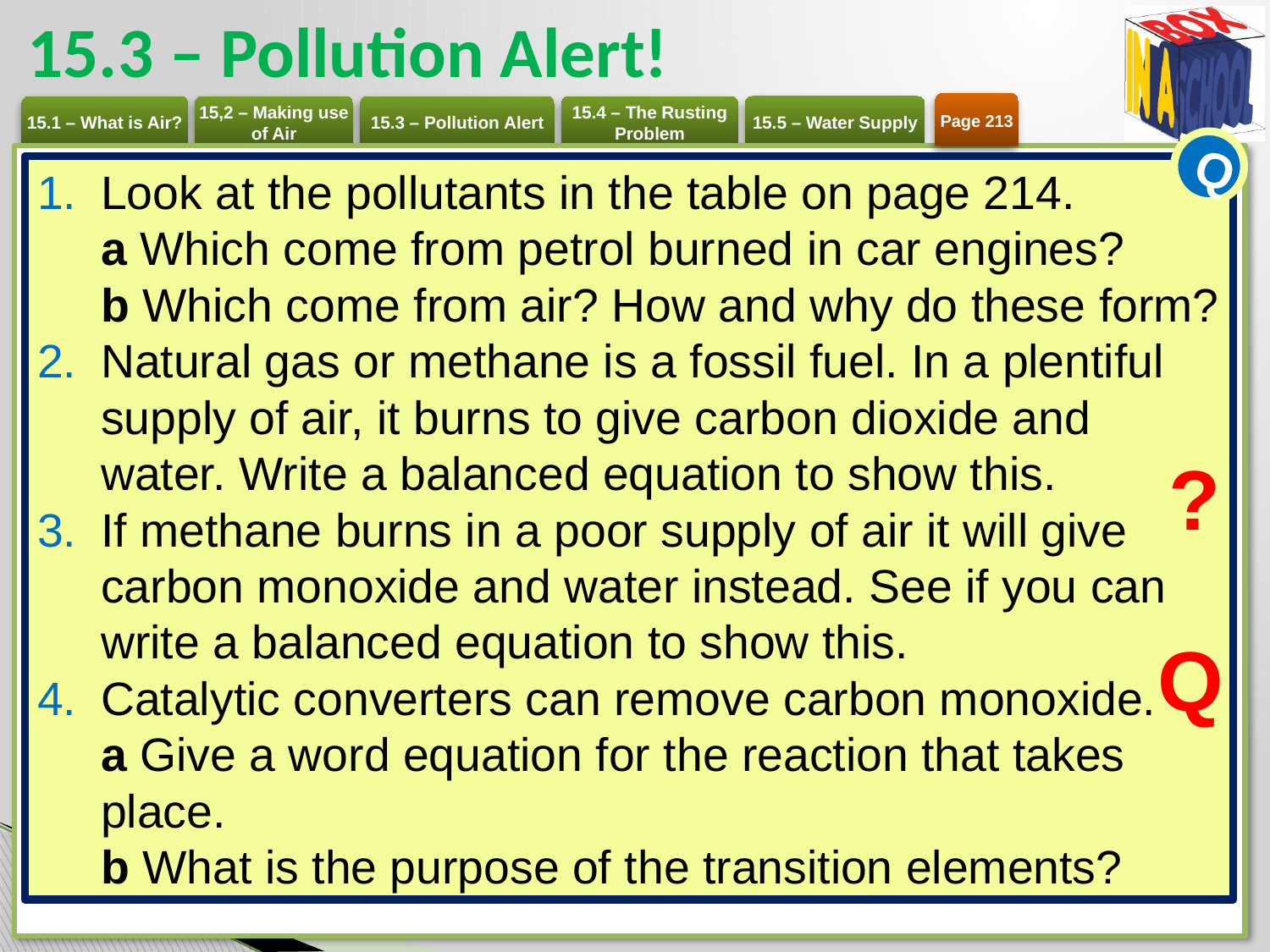

# 15.3 – Pollution Alert!
Page 213
Q
Look at the pollutants in the table on page 214.
a Which come from petrol burned in car engines?
b Which come from air? How and why do these form?
Natural gas or methane is a fossil fuel. In a plentiful supply of air, it burns to give carbon dioxide and water. Write a balanced equation to show this.
If methane burns in a poor supply of air it will give carbon monoxide and water instead. See if you can write a balanced equation to show this.
Catalytic converters can remove carbon monoxide.
a Give a word equation for the reaction that takes place.
b What is the purpose of the transition elements?
?
Q